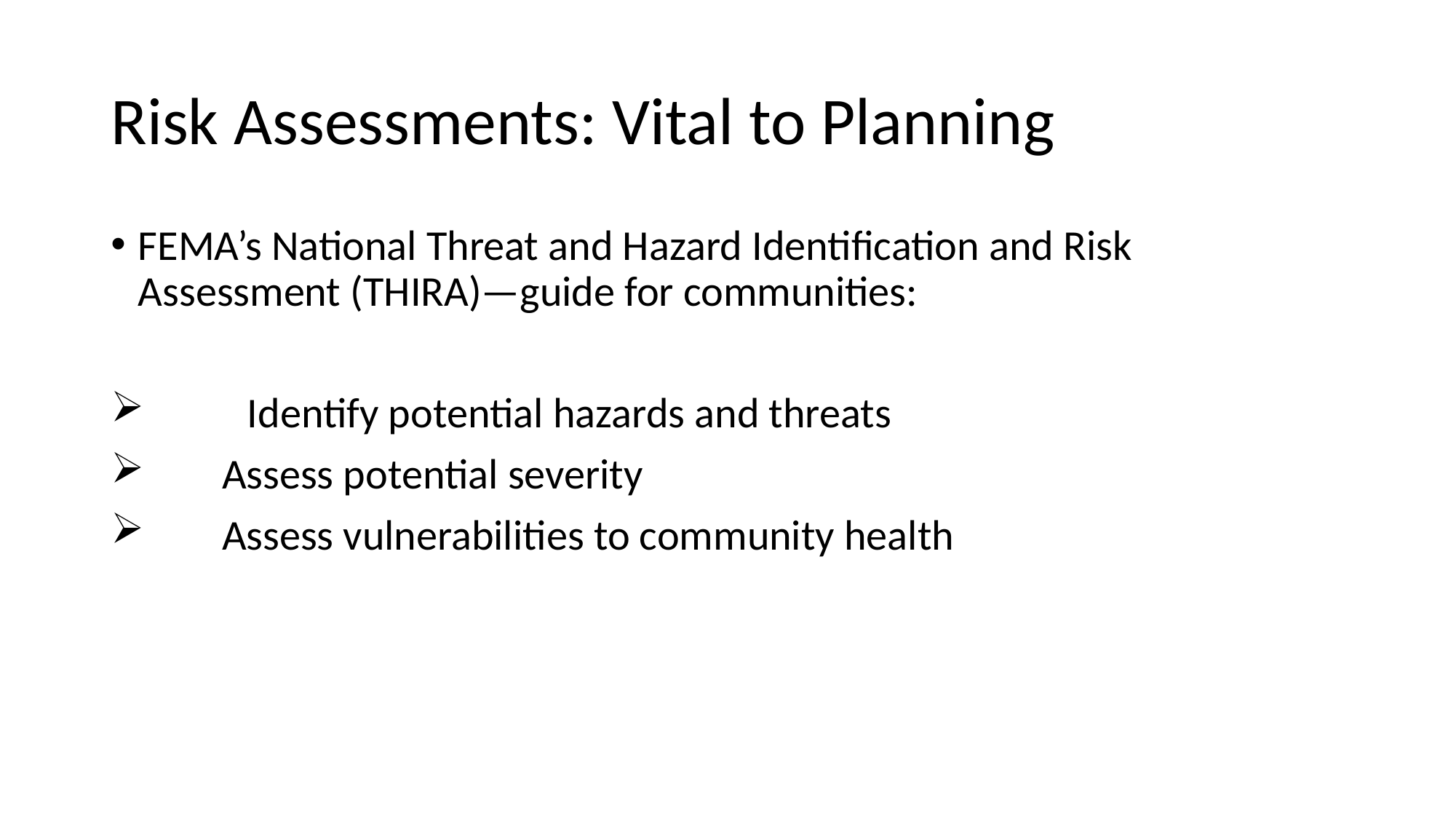

# Risk Assessments: Vital to Planning
FEMA’s National Threat and Hazard Identification and Risk Assessment (THIRA)—guide for communities:

	Identify potential hazards and threats
        Assess potential severity
        Assess vulnerabilities to community health